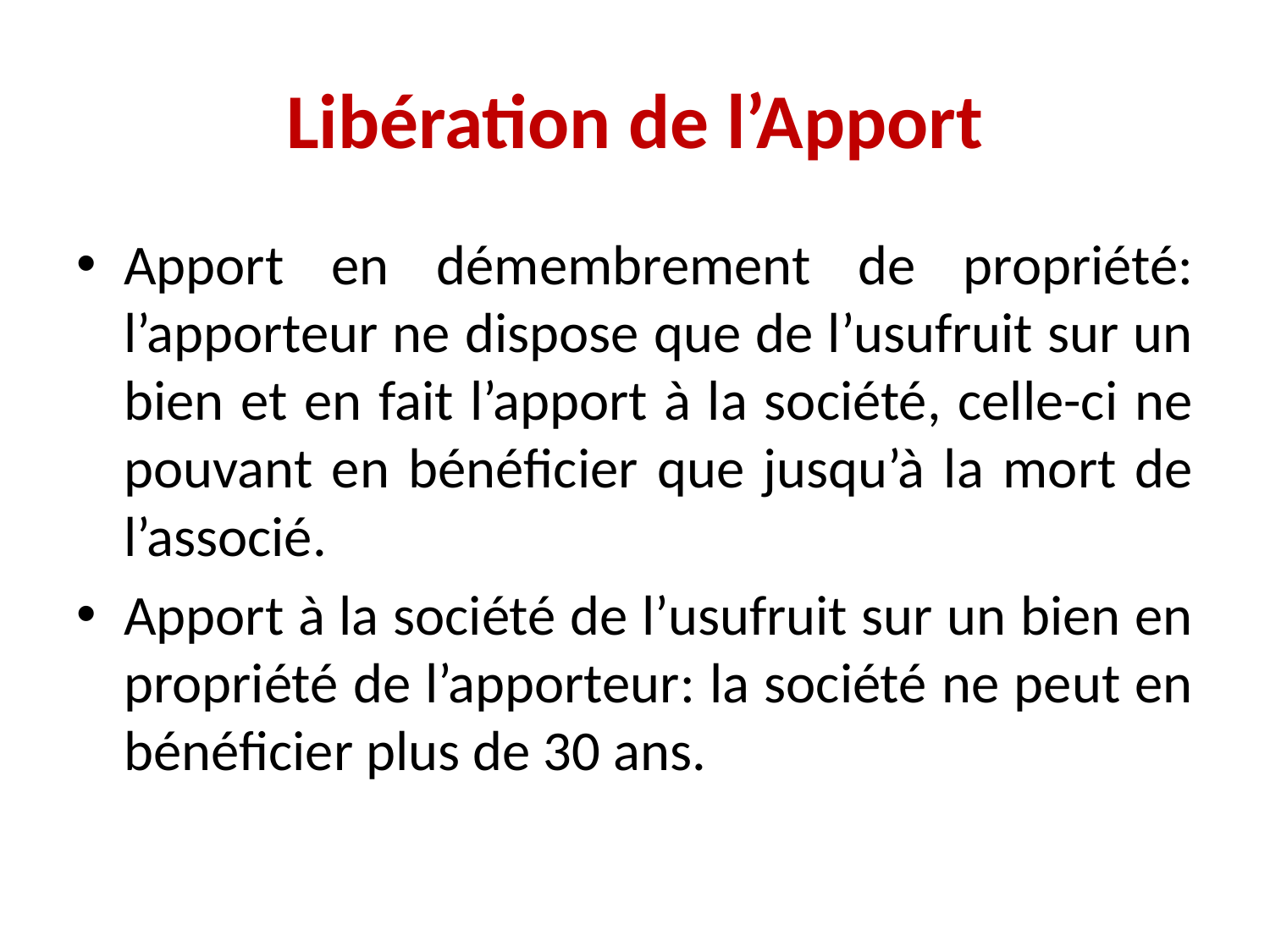

# Libération de l’Apport
Apport en démembrement de propriété: l’apporteur ne dispose que de l’usufruit sur un bien et en fait l’apport à la société, celle-ci ne pouvant en bénéficier que jusqu’à la mort de l’associé.
Apport à la société de l’usufruit sur un bien en propriété de l’apporteur: la société ne peut en bénéficier plus de 30 ans.